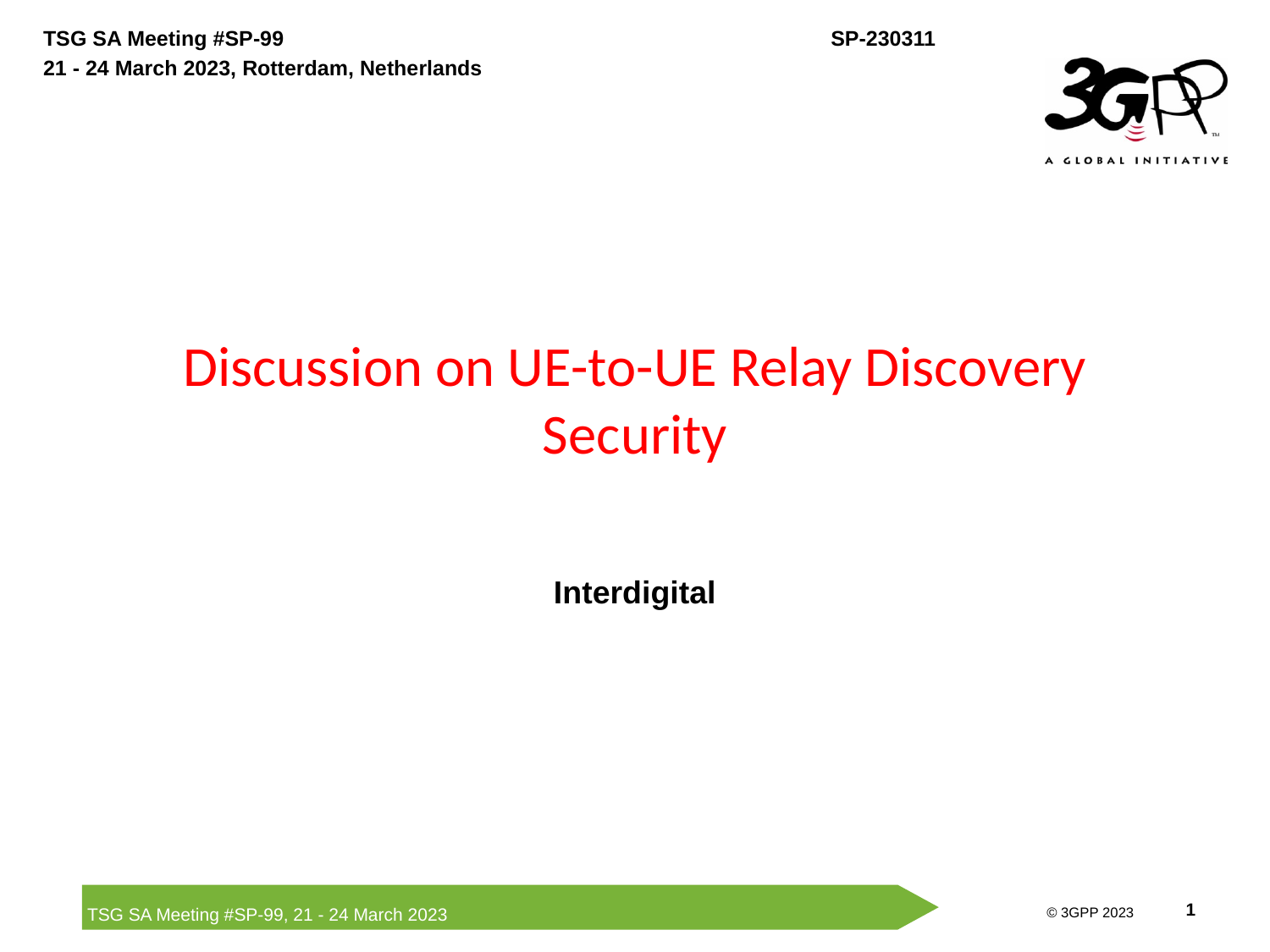

Discussion on UE-to-UE Relay Discovery Security
Interdigital